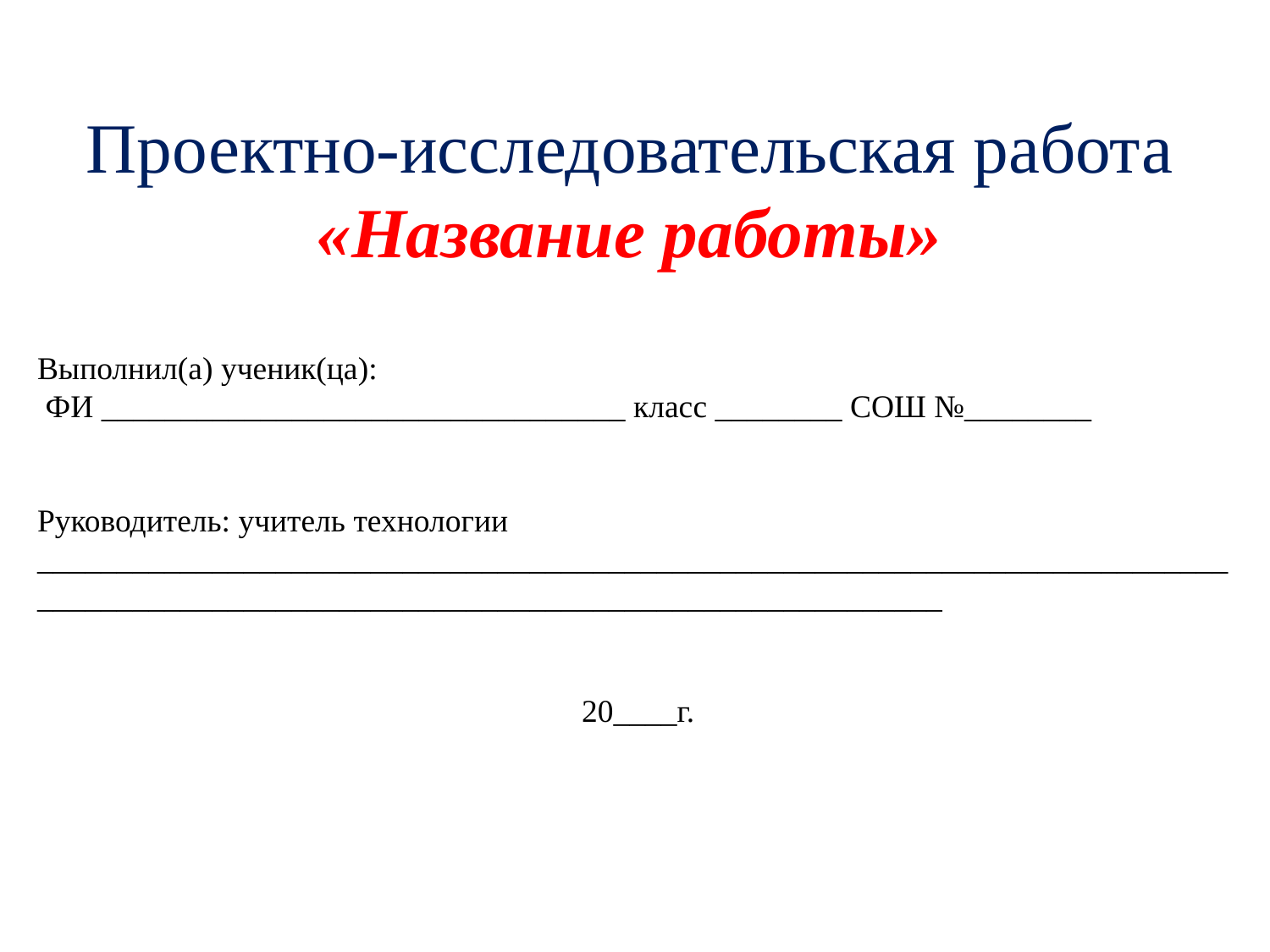

Проектно-исследовательская работа
«Название работы»

Выполнил(а) ученик(ца):
 ФИ _________________________________ класс ________ СОШ №________

Руководитель: учитель технологии ____________________________________________________________________________________________________________________________________

20____г.